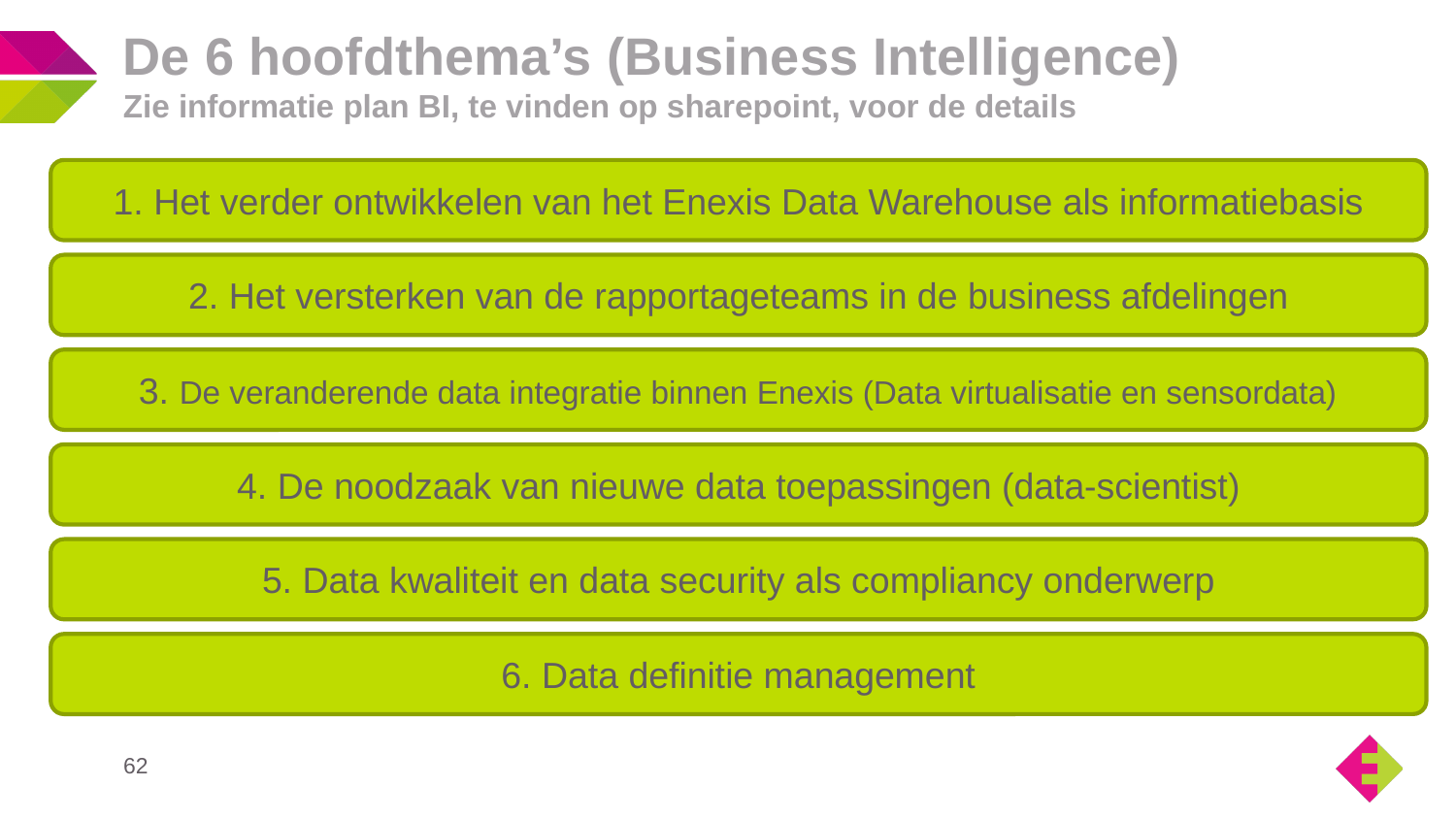

# De 6 hoofdthema’s (Business Intelligence) Zie informatie plan BI, te vinden op sharepoint, voor de details
1. Het verder ontwikkelen van het Enexis Data Warehouse als informatiebasis
2. Het versterken van de rapportageteams in de business afdelingen
3. De veranderende data integratie binnen Enexis (Data virtualisatie en sensordata)
4. De noodzaak van nieuwe data toepassingen (data-scientist)
5. Data kwaliteit en data security als compliancy onderwerp
6. Data definitie management